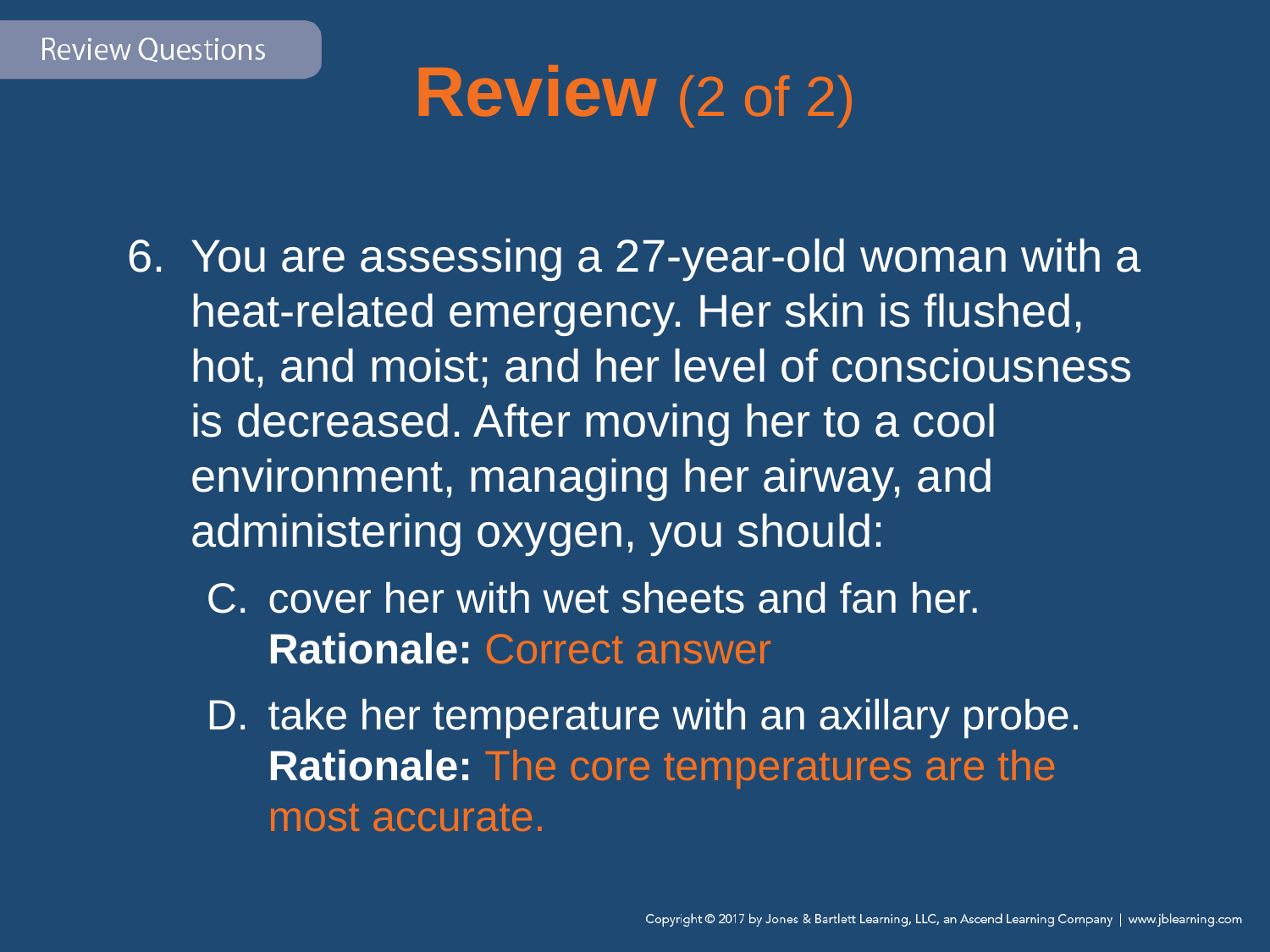

# Review (2 of 2)
You are assessing a 27-year-old woman with a heat-related emergency. Her skin is flushed, hot, and moist; and her level of consciousness is decreased. After moving her to a cool environment, managing her airway, and administering oxygen, you should:
cover her with wet sheets and fan her.
Rationale: Correct answer
take her temperature with an axillary probe.
Rationale: The core temperatures are the most accurate.